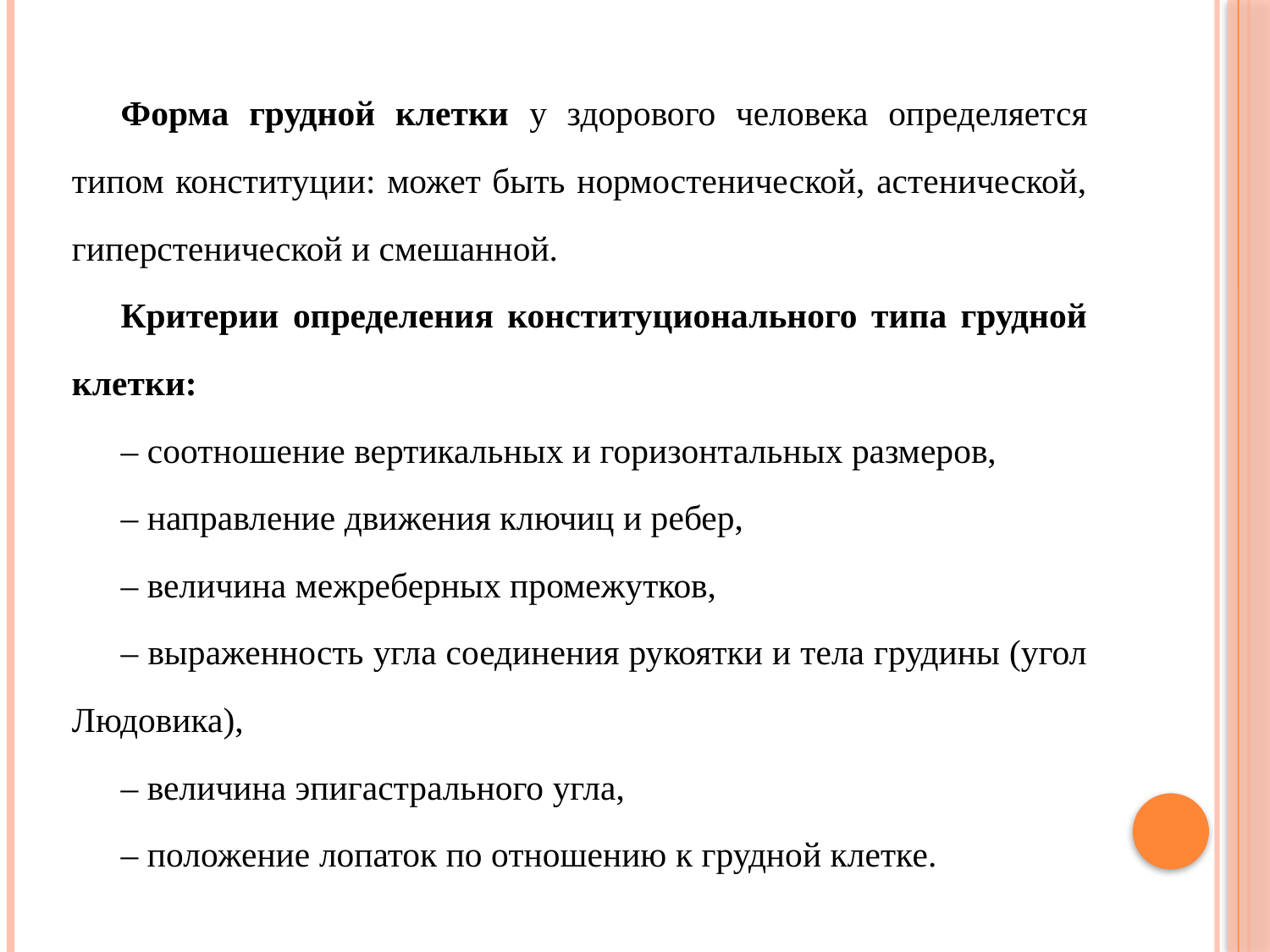

Форма грудной клетки у здорового человека определяется типом конституции: может быть нормостенической, астенической,
гиперстенической и смешанной.
Критерии определения конституционального типа грудной клетки:
– соотношение вертикальных и горизонтальных размеров,
– направление движения ключиц и ребер,
– величина межреберных промежутков,
– выраженность угла соединения рукоятки и тела грудины (угол Людовика),
– величина эпигастрального угла,
– положение лопаток по отношению к грудной клетке.